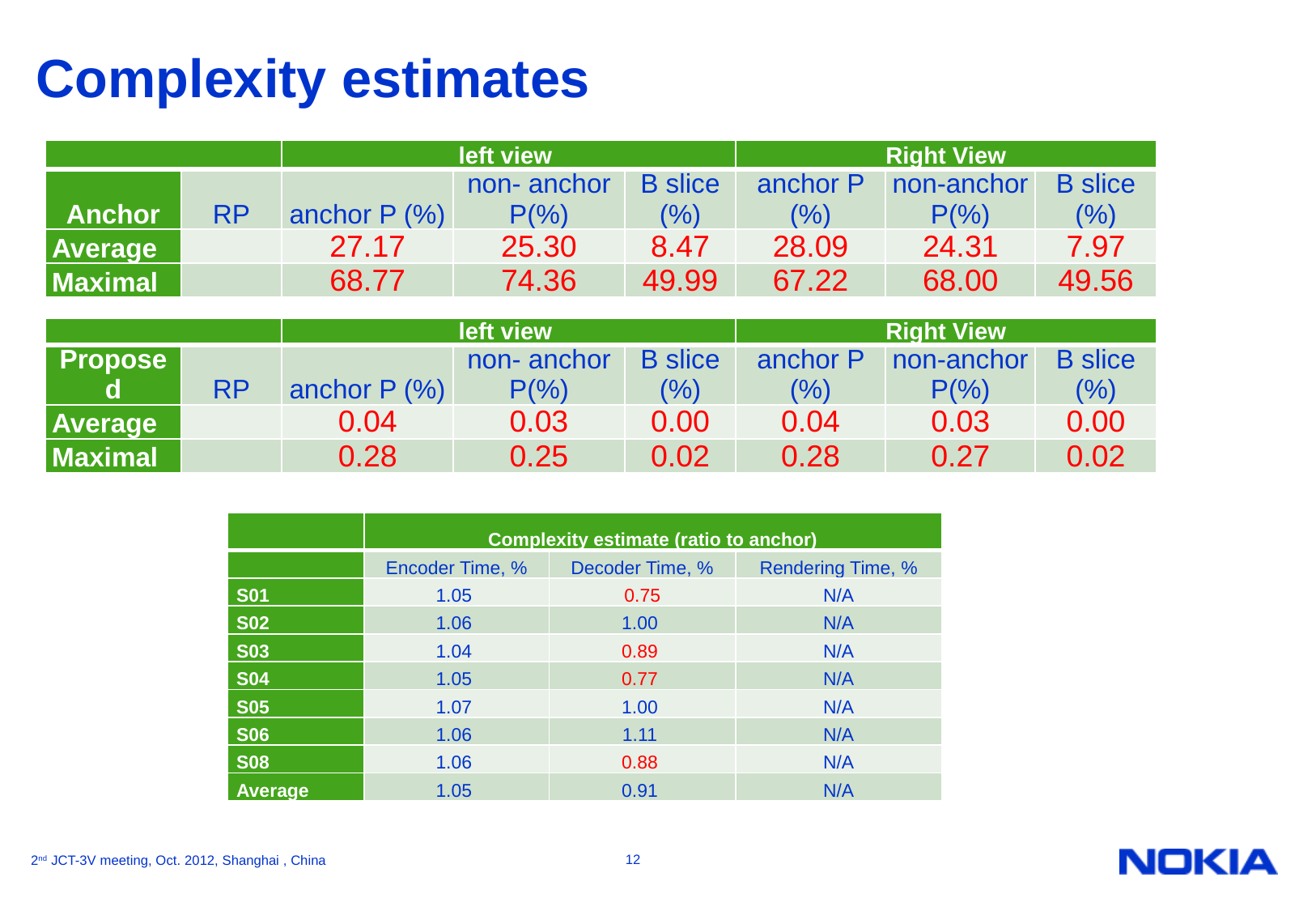

# Complexity estimates
|  |  | left view |  |  | Right View |  |  |
| --- | --- | --- | --- | --- | --- | --- | --- |
| Anchor | RP | anchor P (%) | non- anchor P(%) | B slice (%) | anchor P (%) | non-anchor P(%) | B slice (%) |
| Average |  | 27.17 | 25.30 | 8.47 | 28.09 | 24.31 | 7.97 |
| Maximal |  | 68.77 | 74.36 | 49.99 | 67.22 | 68.00 | 49.56 |
|  |  | left view |  |  | Right View |  |  |
| --- | --- | --- | --- | --- | --- | --- | --- |
| Proposed | RP | anchor P (%) | non- anchor P(%) | B slice (%) | anchor P (%) | non-anchor P(%) | B slice (%) |
| Average |  | 0.04 | 0.03 | 0.00 | 0.04 | 0.03 | 0.00 |
| Maximal |  | 0.28 | 0.25 | 0.02 | 0.28 | 0.27 | 0.02 |
|  | Complexity estimate (ratio to anchor) |  |  |
| --- | --- | --- | --- |
|  | Encoder Time, % | Decoder Time, % | Rendering Time, % |
| S01 | 1.05 | 0.75 | N/A |
| S02 | 1.06 | 1.00 | N/A |
| S03 | 1.04 | 0.89 | N/A |
| S04 | 1.05 | 0.77 | N/A |
| S05 | 1.07 | 1.00 | N/A |
| S06 | 1.06 | 1.11 | N/A |
| S08 | 1.06 | 0.88 | N/A |
| Average | 1.05 | 0.91 | N/A |